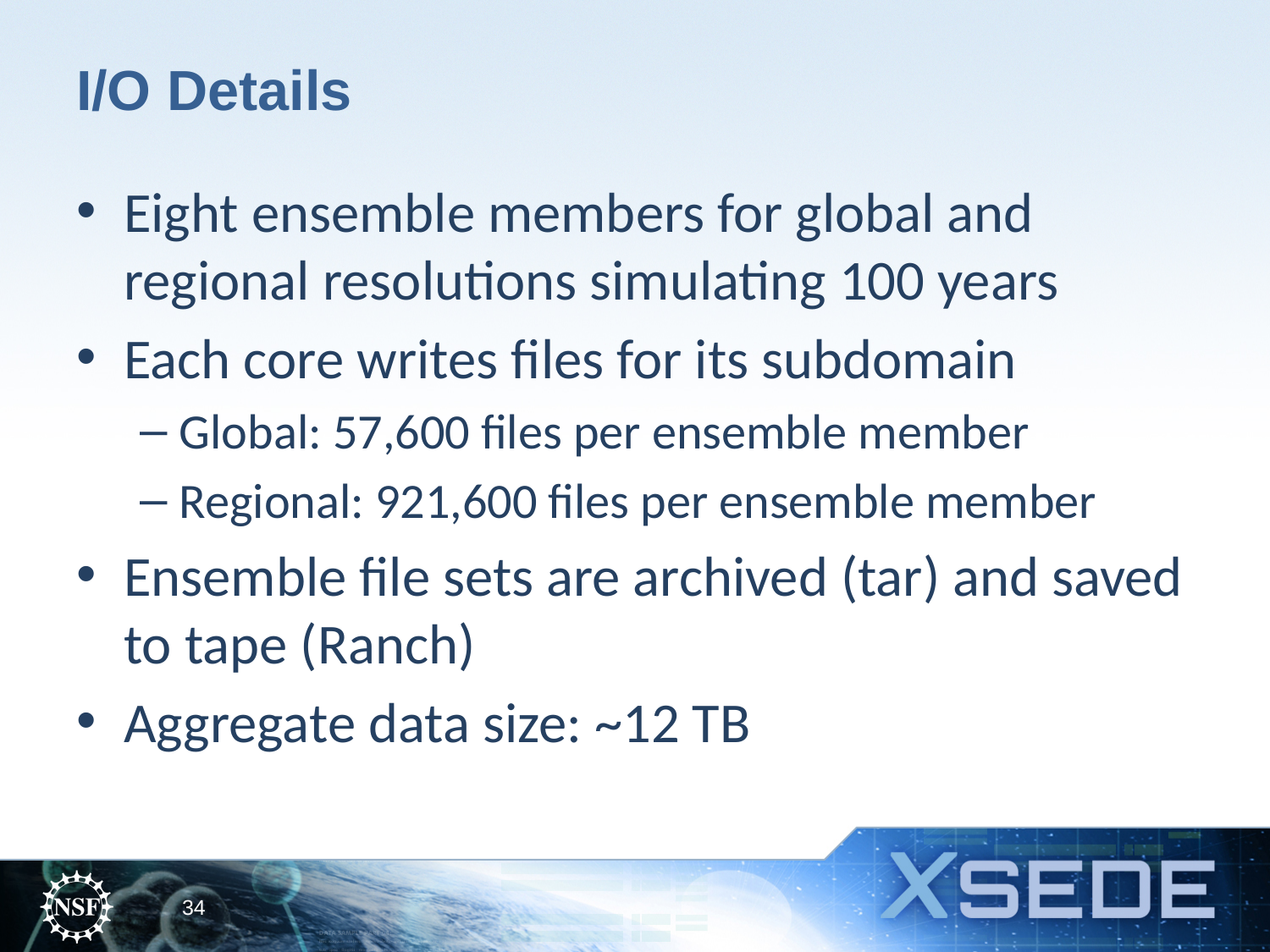

# I/O Details
Eight ensemble members for global and regional resolutions simulating 100 years
Each core writes files for its subdomain
Global: 57,600 files per ensemble member
Regional: 921,600 files per ensemble member
Ensemble file sets are archived (tar) and saved to tape (Ranch)
Aggregate data size: ~12 TB
34